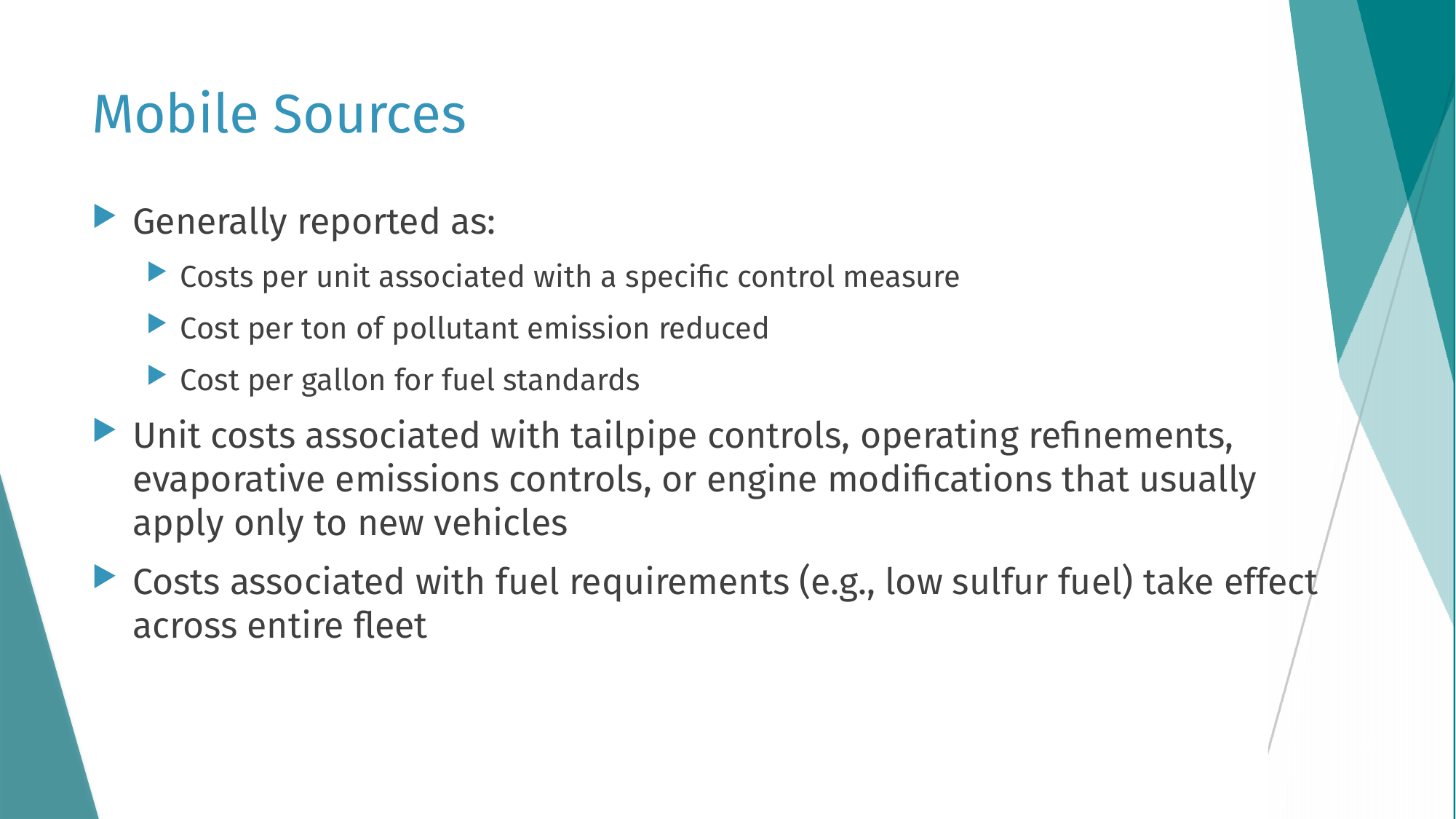

# Mobile Sources
Generally reported as:​
Costs per unit associated with a specific control measure​
Cost per ton of pollutant emission reduced​
Cost per gallon for fuel standards​
Unit costs associated with tailpipe controls, operating refinements, evaporative emissions controls, or engine modifications that usually apply only to new vehicles​
Costs associated with fuel requirements (e.g., low sulfur fuel) take effect across entire fleet

27